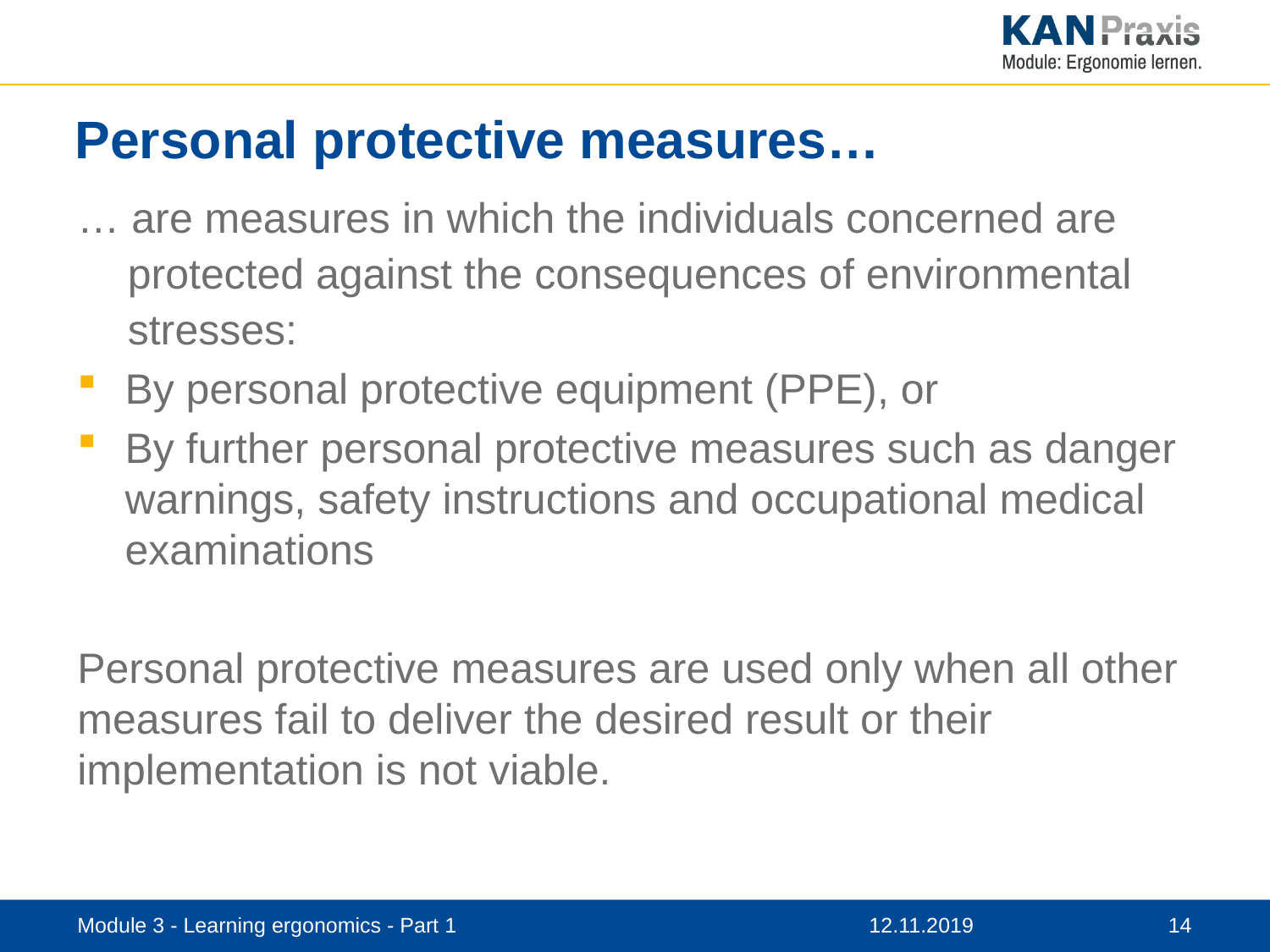

# Personal protective measures…
… are measures in which the individuals concerned are protected against the consequences of environmental stresses:
By personal protective equipment (PPE), or
By further personal protective measures such as danger warnings, safety instructions and occupational medical examinations

Personal protective measures are used only when all other measures fail to deliver the desired result or their implementation is not viable.

Module 3 - Learning ergonomics - Part 1
12.11.2019
14